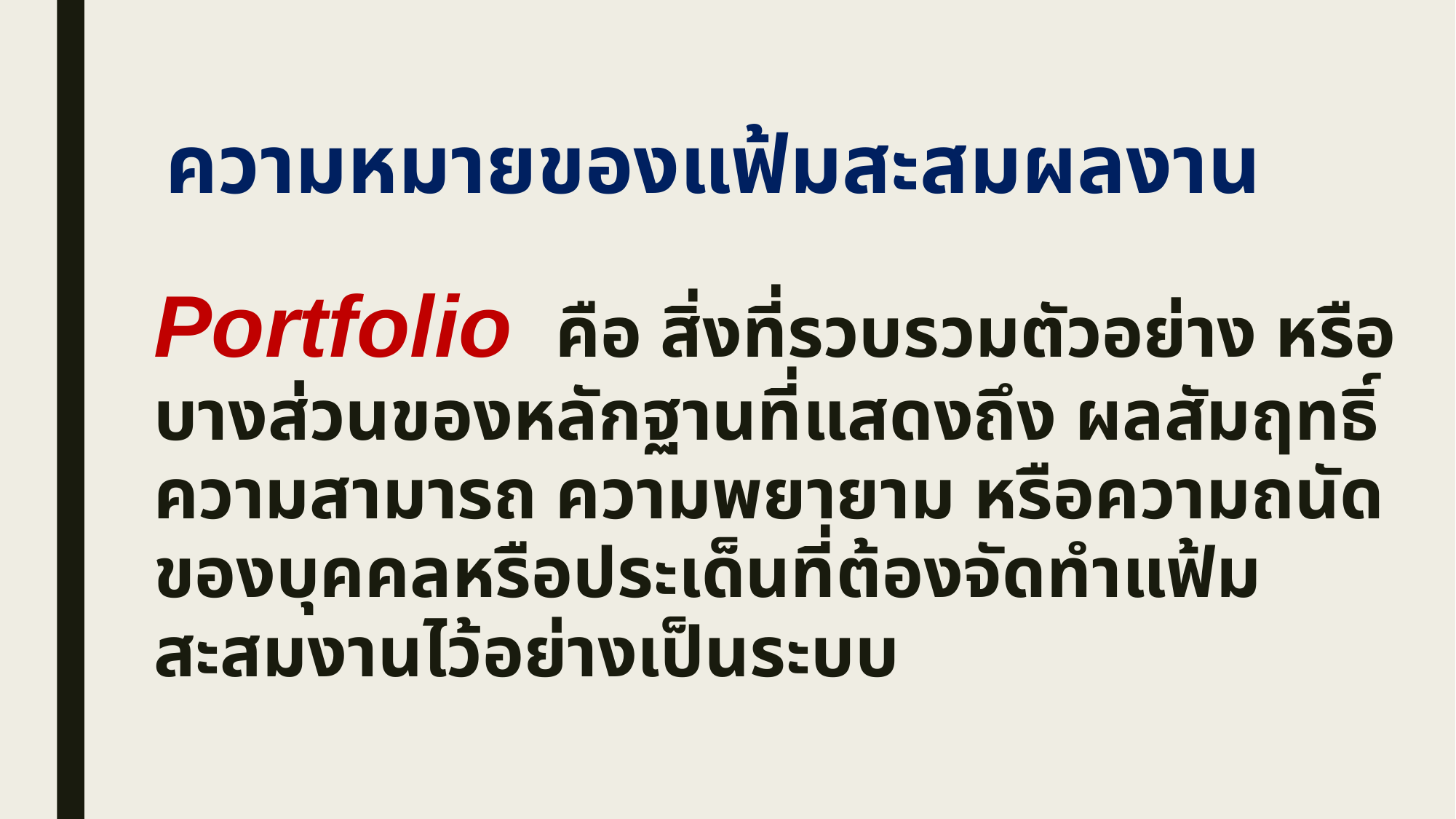

# ความหมายของแฟ้มสะสมผลงาน
Portfolio  คือ สิ่งที่รวบรวมตัวอย่าง หรือบางส่วนของหลักฐานที่แสดงถึง ผลสัมฤทธิ์ความสามารถ ความพยายาม หรือความถนัดของบุคคลหรือประเด็นที่ต้องจัดทำแฟ้มสะสมงานไว้อย่างเป็นระบบ